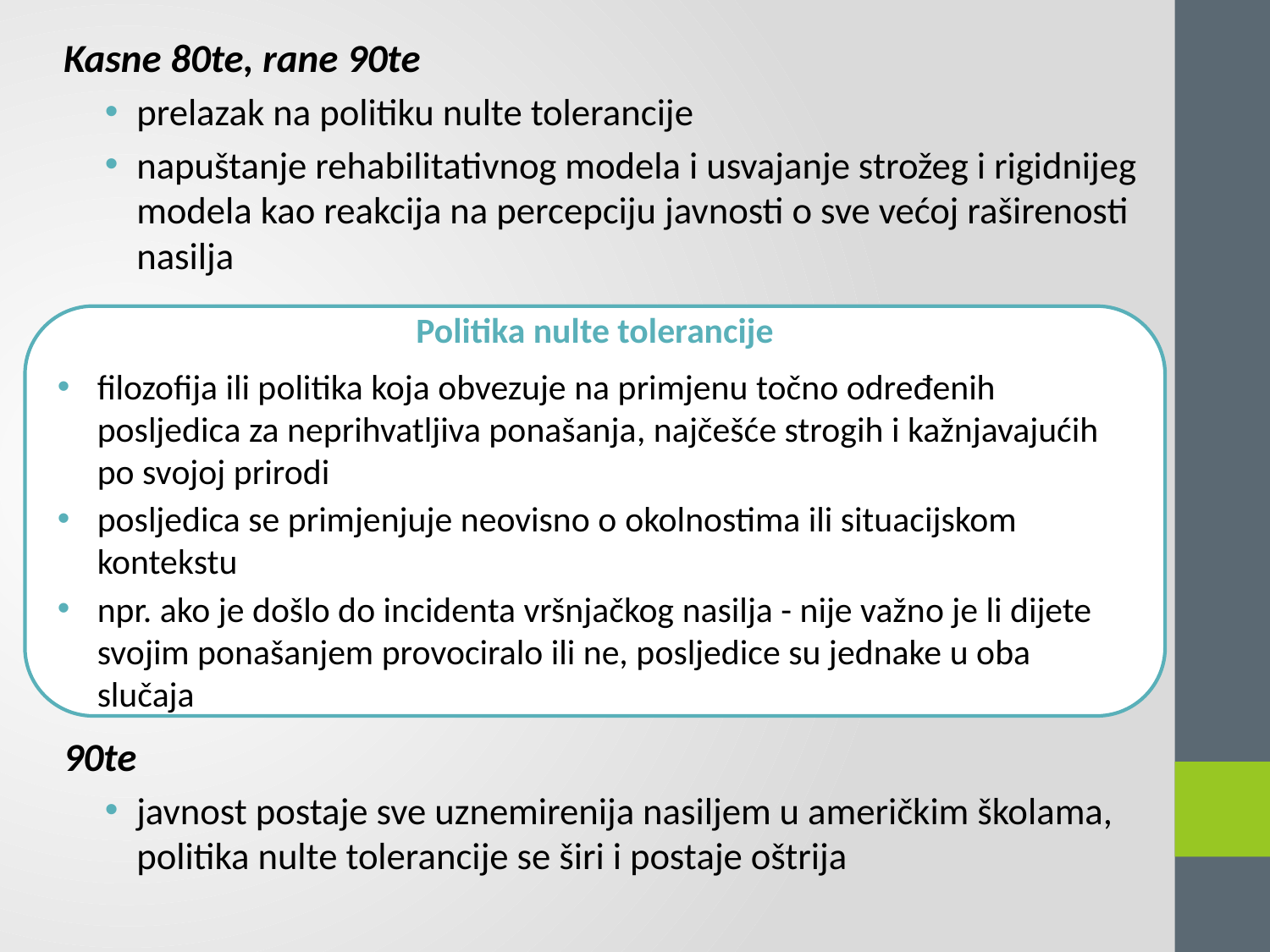

Kasne 80te, rane 90te
prelazak na politiku nulte tolerancije
napuštanje rehabilitativnog modela i usvajanje strožeg i rigidnijeg modela kao reakcija na percepciju javnosti o sve većoj raširenosti nasilja

90te
javnost postaje sve uznemirenija nasiljem u američkim školama, politika nulte tolerancije se širi i postaje oštrija
Politika nulte tolerancije
filozofija ili politika koja obvezuje na primjenu točno određenih posljedica za neprihvatljiva ponašanja, najčešće strogih i kažnjavajućih po svojoj prirodi
posljedica se primjenjuje neovisno o okolnostima ili situacijskom kontekstu
npr. ako je došlo do incidenta vršnjačkog nasilja - nije važno je li dijete svojim ponašanjem provociralo ili ne, posljedice su jednake u oba slučaja